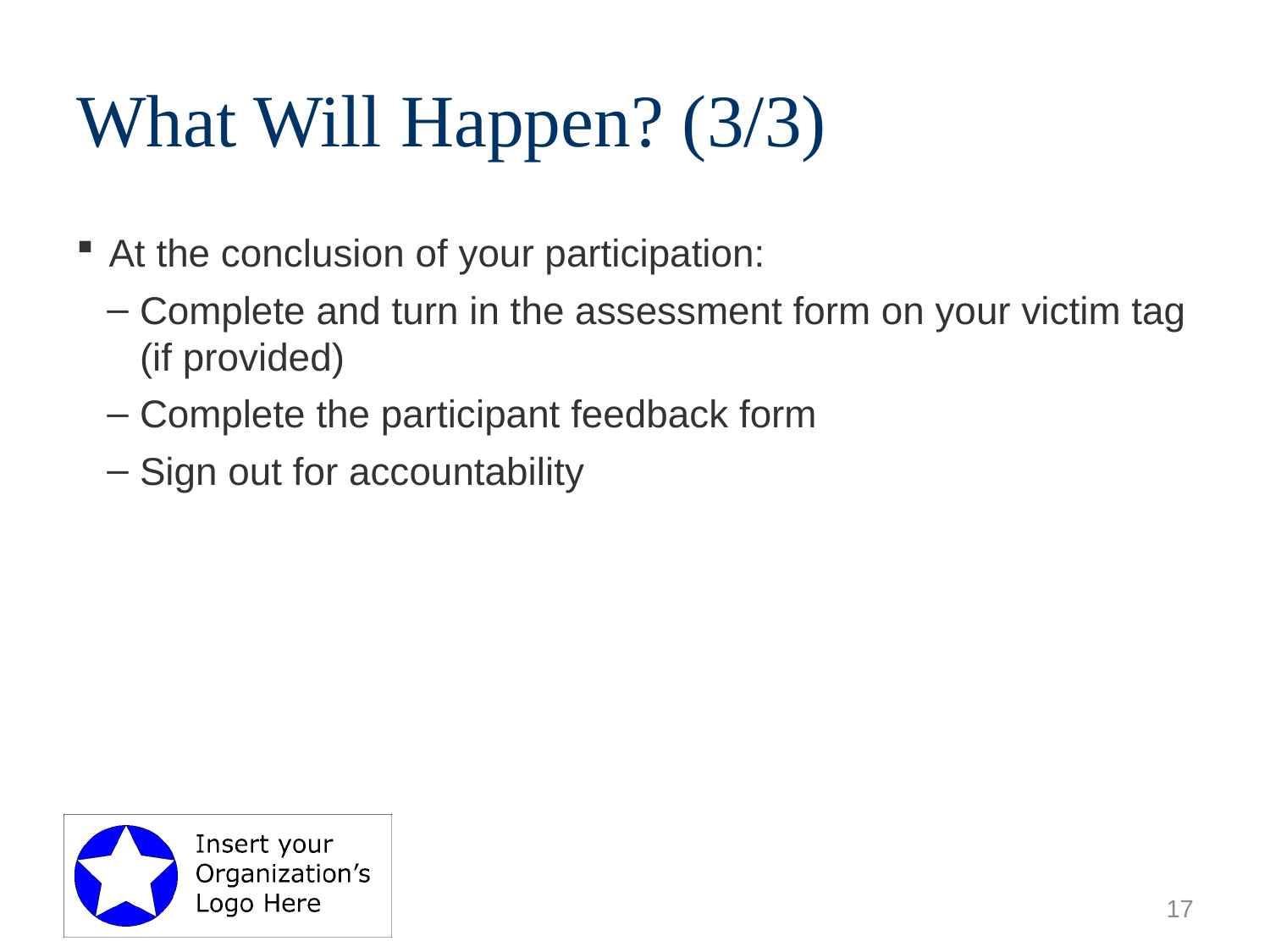

# What Will Happen? (3/3)
At the conclusion of your participation:
Complete and turn in the assessment form on your victim tag (if provided)
Complete the participant feedback form
Sign out for accountability
17